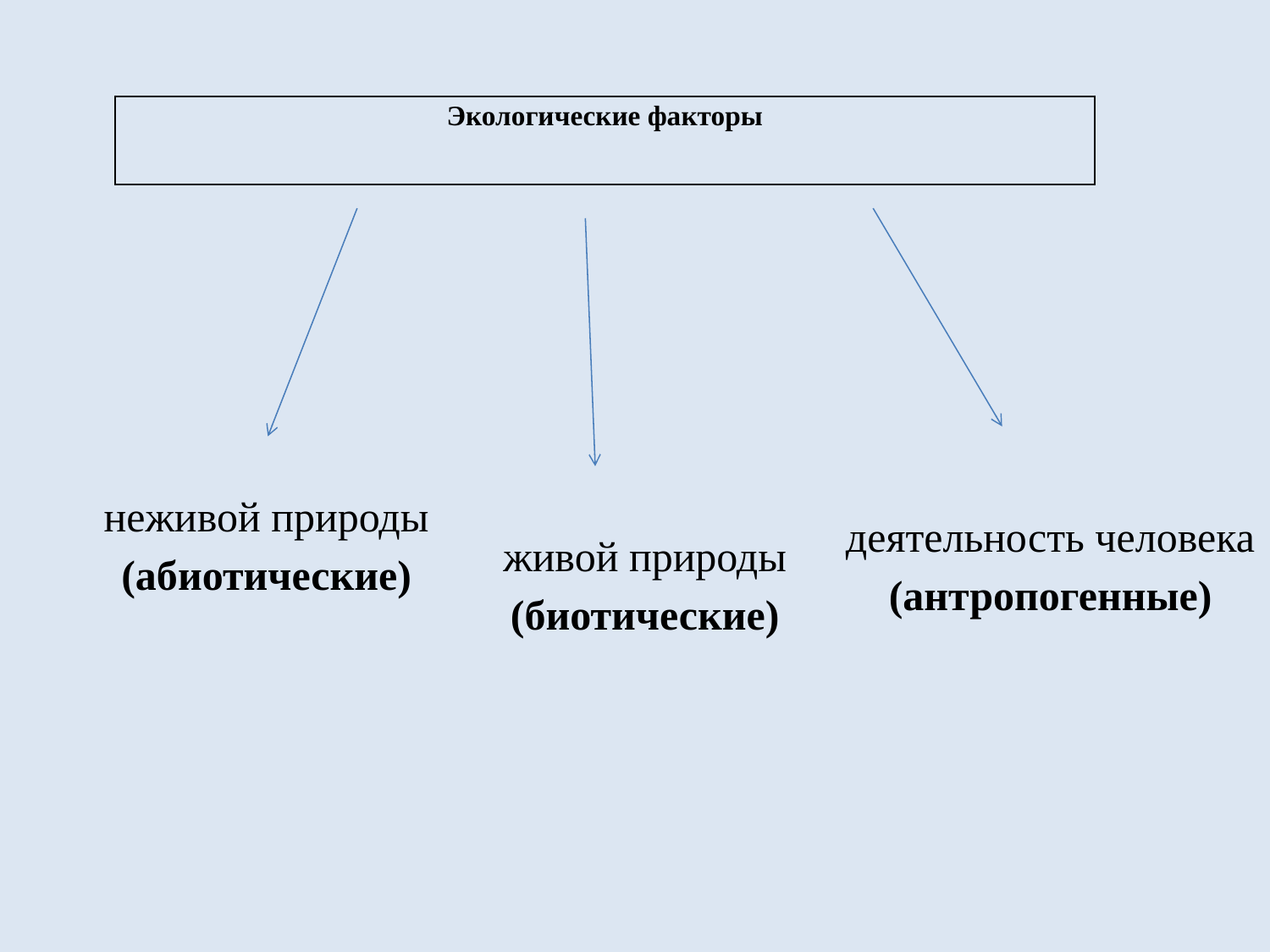

| Экологические факторы |
| --- |
неживой природы
(абиотические)
деятельность человека
(антропогенные)

живой природы
(биотические)